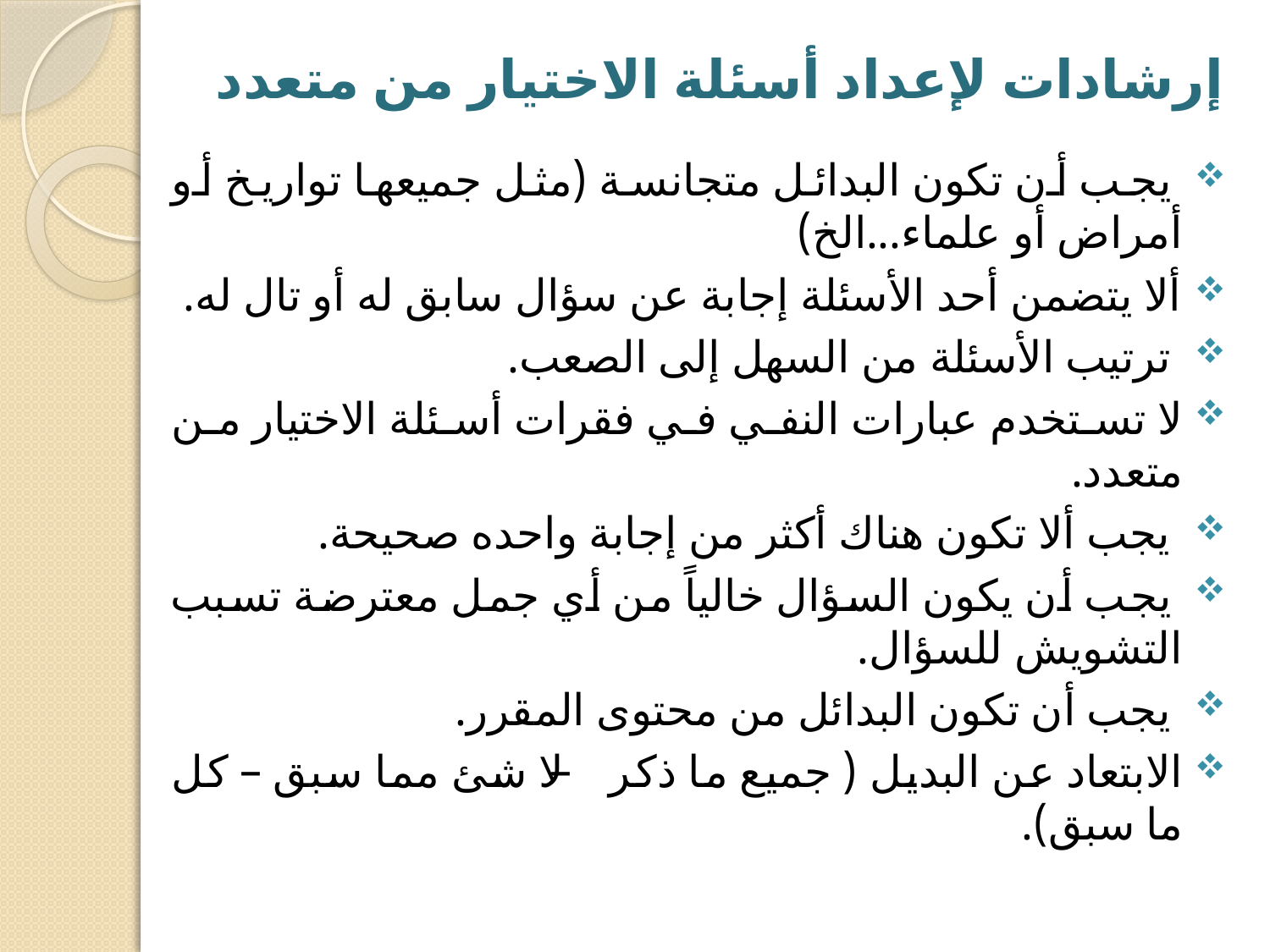

# إرشادات لإعداد أسئلة الاختيار من متعدد
 يجب أن تكون البدائل متجانسة (مثل جميعها تواريخ أو أمراض أو علماء...الخ)
ألا يتضمن أحد الأسئلة إجابة عن سؤال سابق له أو تال له.
 ترتيب الأسئلة من السهل إلى الصعب.
لا تستخدم عبارات النفي في فقرات أسئلة الاختيار من متعدد.
 يجب ألا تكون هناك أكثر من إجابة واحده صحيحة.
 يجب أن يكون السؤال خالياً من أي جمل معترضة تسبب التشويش للسؤال.
 يجب أن تكون البدائل من محتوى المقرر.
الابتعاد عن البديل ( جميع ما ذكر – لا شئ مما سبق – كل ما سبق).